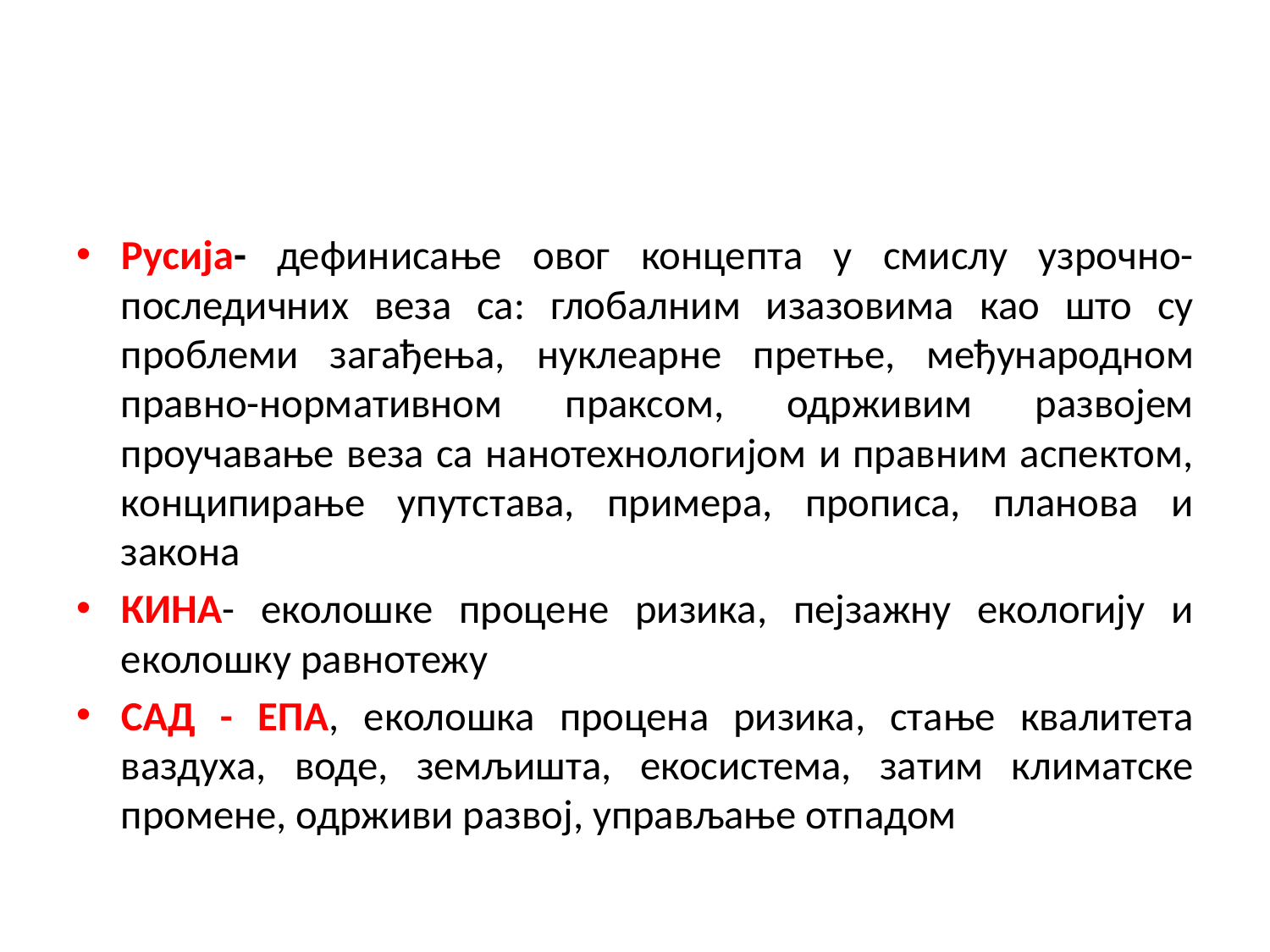

#
Русија- дефинисање овог концепта у смислу узрочно-последичних веза са: глобалним изазовима као што су проблеми загађења, нуклеарне претње, међународном правно-нормативном праксом, одрживим развојем проучавање веза са нанотехнологијом и правним аспектом, конципирање упутстава, примера, прописа, планова и закона
КИНА- еколошке процене ризика, пејзажну екологију и еколошку равнотежу
САД - ЕПА, еколошка процена ризика, стање квалитета ваздуха, воде, земљишта, екосистема, затим климатске промене, одрживи развој, управљање отпадом